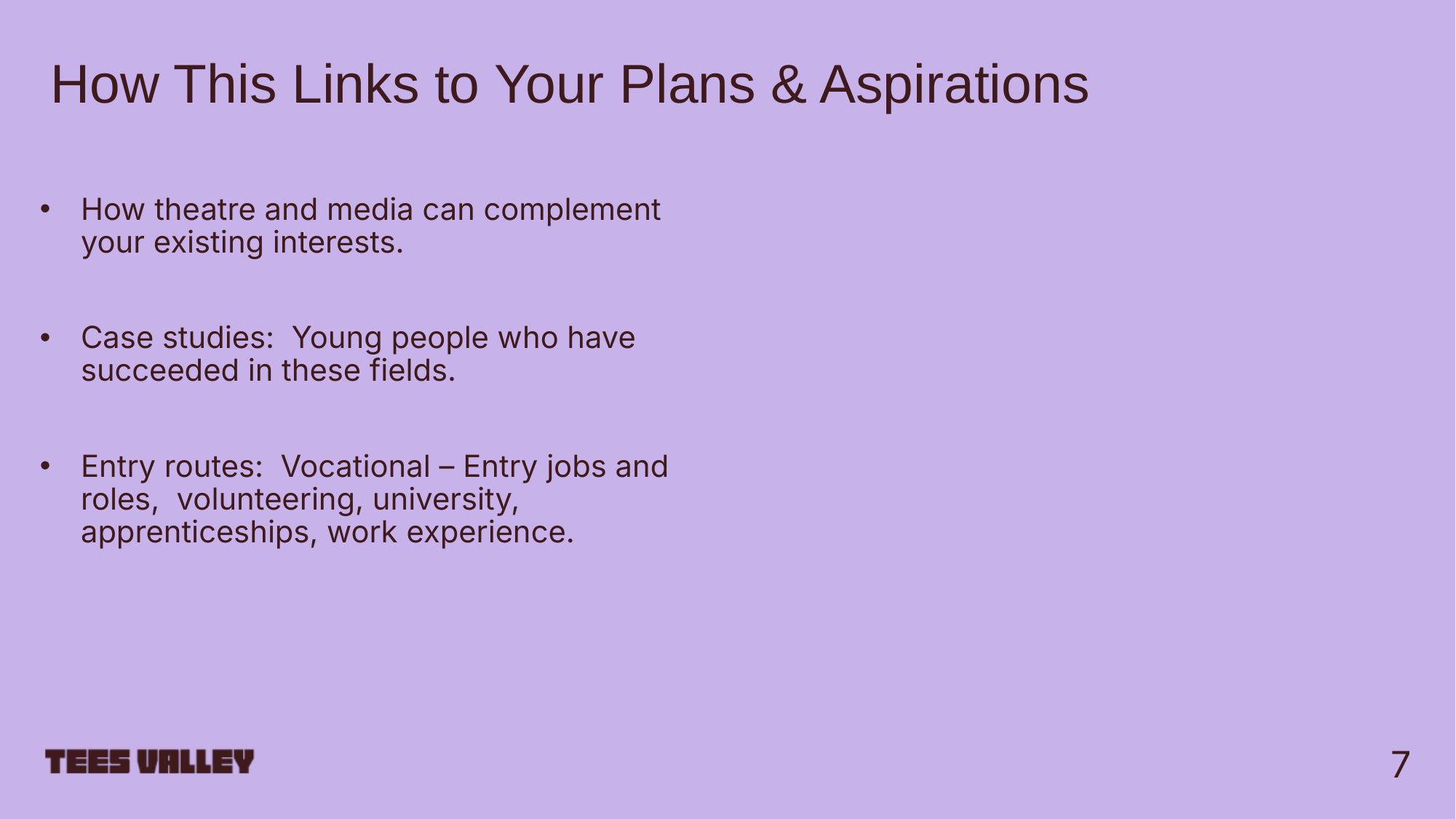

# How This Links to Your Plans & Aspirations
How theatre and media can complement your existing interests.

Case studies:  Young people who have succeeded in these fields.

Entry routes:  Vocational – Entry jobs and roles,  volunteering, university, apprenticeships, work experience.